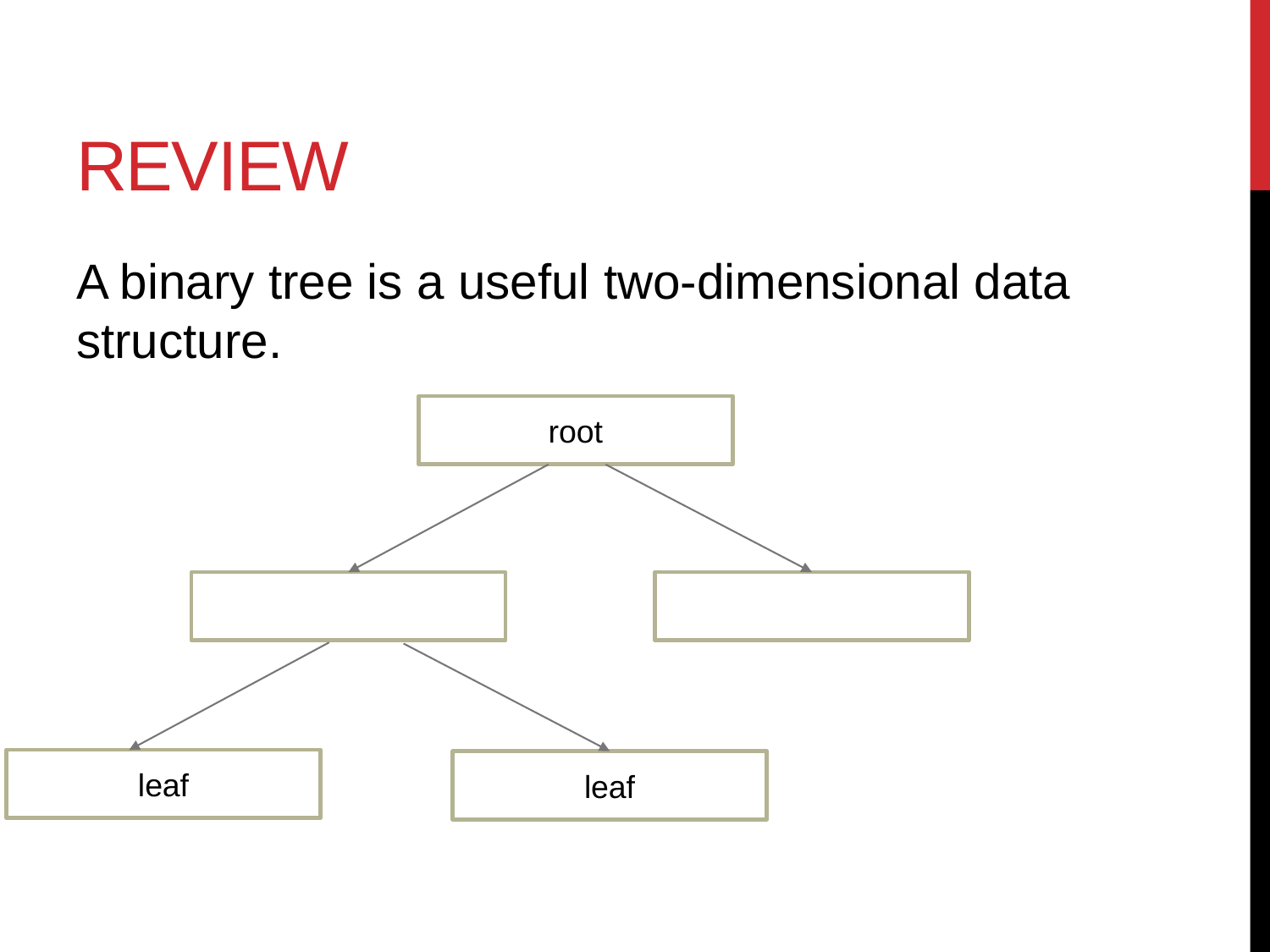

# Review
A binary tree is a useful two-dimensional data structure.

root

leaf
leaf